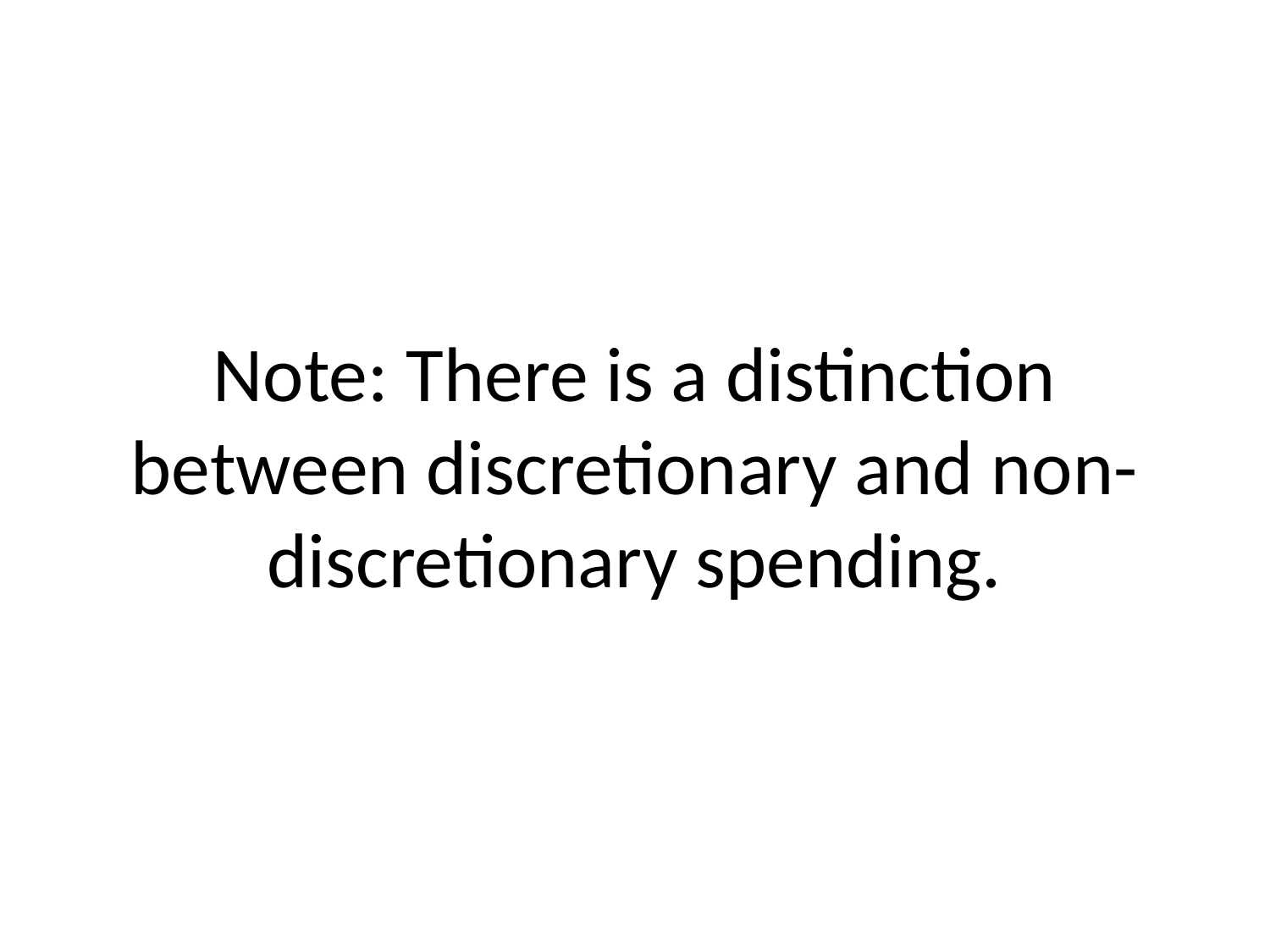

# Note: There is a distinction between discretionary and non-discretionary spending.